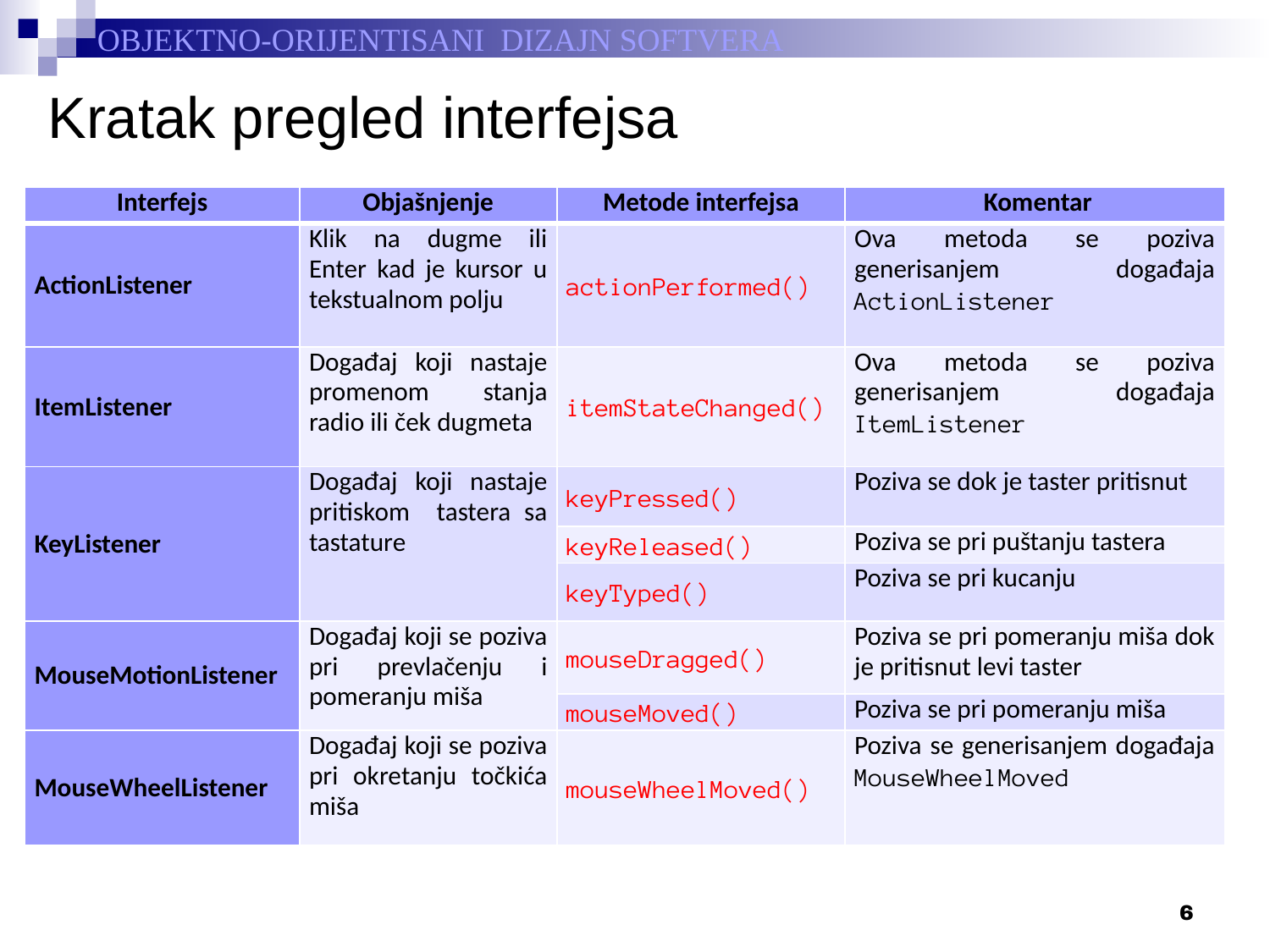

# Kratak pregled interfejsa
| Interfejs | Objašnjenje | Metode interfejsa | Komentar |
| --- | --- | --- | --- |
| ActionListener | Klik na dugme ili Enter kad je kursor u tekstualnom polju | actionPerformed() | Ova metoda se poziva generisanjem događaja ActionListener |
| ItemListener | Događaj koji nastaje promenom stanja radio ili ček dugmeta | itemStateChanged() | Ova metoda se poziva generisanjem događaja ItemListener |
| KeyListener | Događaj koji nastaje pritiskom tastera sa tastature | keyPressed() | Poziva se dok je taster pritisnut |
|  |  | keyReleased() | Poziva se pri puštanju tastera |
|  |  | keyTyped() | Poziva se pri kucanju |
| MouseMotionListener | Događaj koji se poziva pri prevlačenju i pomeranju miša | mouseDragged() | Poziva se pri pomeranju miša dok je pritisnut levi taster |
|  |  | mouseMoved() | Poziva se pri pomeranju miša |
| MouseWheelListener | Događaj koji se poziva pri okretanju točkića miša | mouseWheelMoved() | Poziva se generisanjem događaja MouseWheelMoved |
6